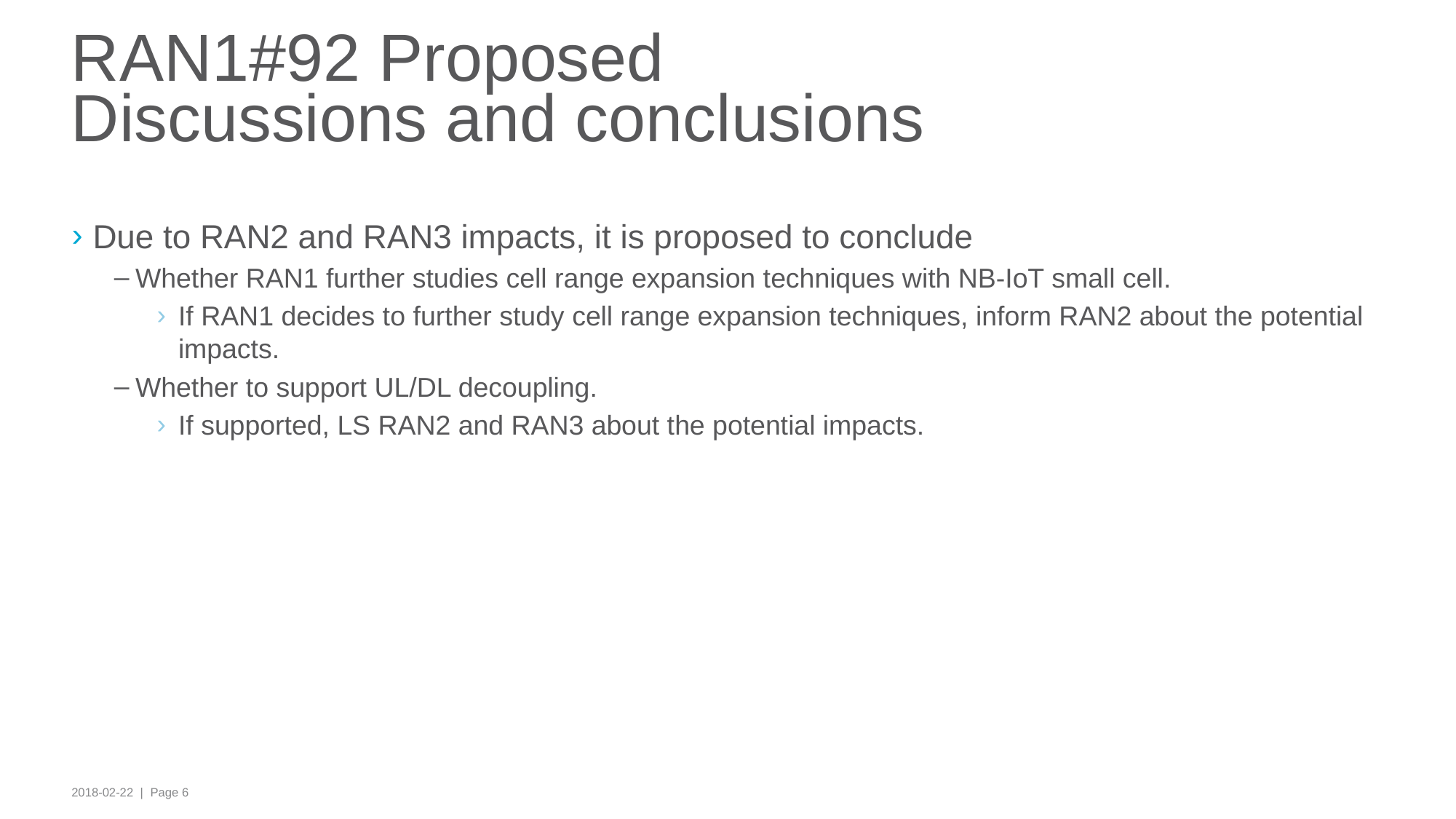

# RAN1#92 Proposed Discussions and conclusions
Due to RAN2 and RAN3 impacts, it is proposed to conclude
Whether RAN1 further studies cell range expansion techniques with NB-IoT small cell.
If RAN1 decides to further study cell range expansion techniques, inform RAN2 about the potential impacts.
Whether to support UL/DL decoupling.
If supported, LS RAN2 and RAN3 about the potential impacts.